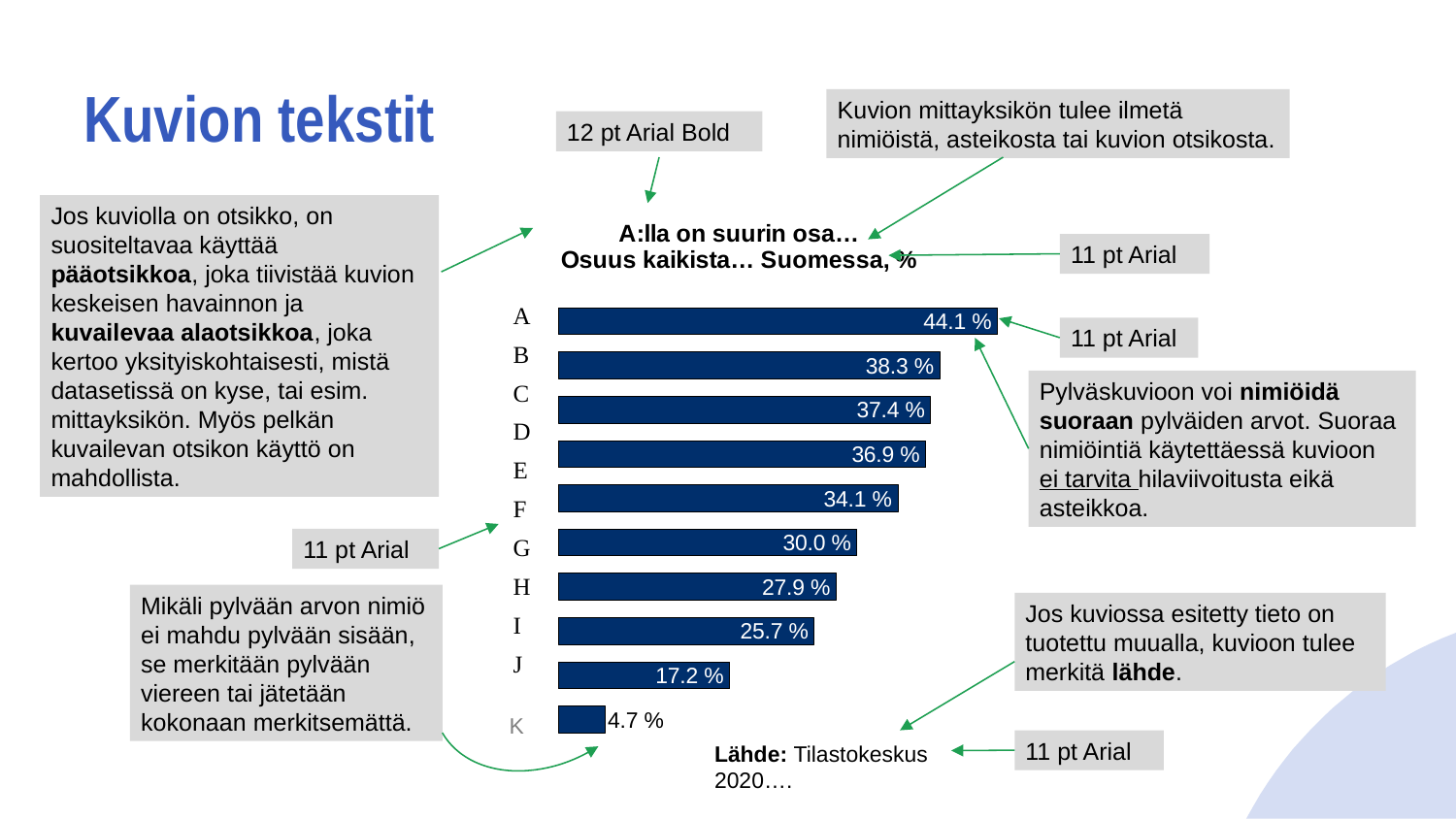

# Kuvion tekstit
Kuvion mittayksikön tulee ilmetä nimiöistä, asteikosta tai kuvion otsikosta.
12 pt Arial Bold

### Chart: A:lla on suurin osa…
Osuus kaikista… Suomessa, %

| Category |  |
|---|---|
| Keskinen | 44.1 |
| Pohjoinen | 38.3 |
| Läntinen | 37.4 |
| Volta | 36.9 |
| Itäinen | 34.1 |
| Brong Ahafo  | 30.0 |
| Upper West | 27.9 |
| Upper East | 25.7 |
| Ashanti | 17.2 |
| Accra | 4.7 |
Jos kuviolla on otsikko, on suositeltavaa käyttää pääotsikkoa, joka tiivistää kuvion keskeisen havainnon ja kuvailevaa alaotsikkoa, joka kertoo yksityiskohtaisesti, mistä datasetissä on kyse, tai esim. mittayksikön. Myös pelkän kuvailevan otsikon käyttö on mahdollista.
11 pt Arial
11 pt Arial
Pylväskuvioon voi nimiöidä suoraan pylväiden arvot. Suoraa nimiöintiä käytettäessä kuvioon
ei tarvita hilaviivoitusta eikä asteikkoa.
11 pt Arial

Mikäli pylvään arvon nimiö ei mahdu pylvään sisään, se merkitään pylvään viereen tai jätetään kokonaan merkitsemättä.
Jos kuviossa esitetty tieto on tuotettu muualla, kuvioon tulee merkitä lähde.
K
11 pt Arial
Lähde: Tilastokeskus 2020….